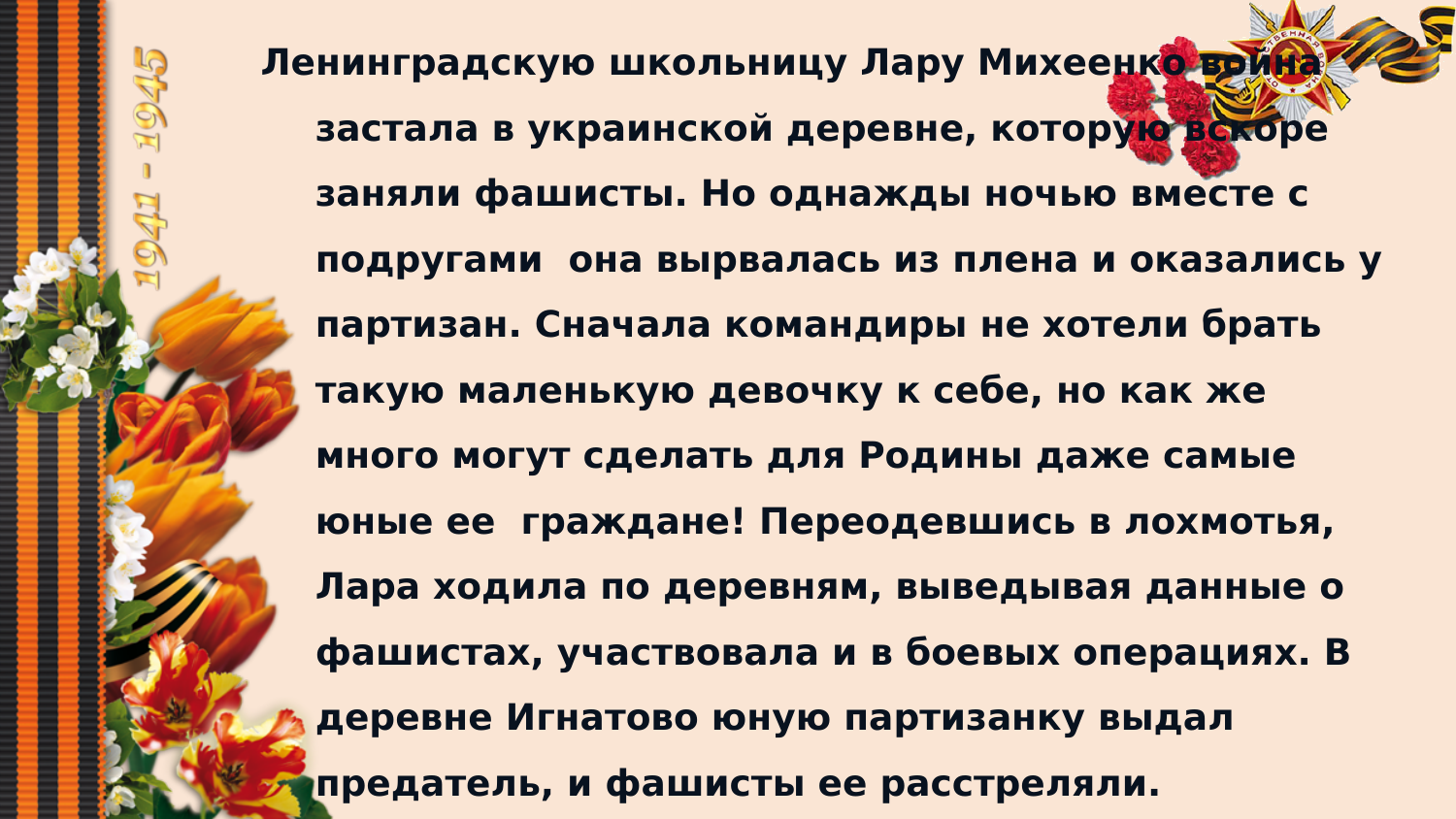

Ленинградскую школьницу Лару Михеенко война застала в украинской деревне, которую вскоре заняли фашисты. Но однажды ночью вместе с  подругами  она вырвалась из плена и оказались у партизан. Сначала командиры не хотели брать такую маленькую девочку к себе, но как же много могут сделать для Родины даже самые юные ее  граждане! Переодевшись в лохмотья, Лара ходила по деревням, выведывая данные о фашистах, участвовала и в боевых операциях. В деревне Игнатово юную партизанку выдал предатель, и фашисты ее расстреляли.